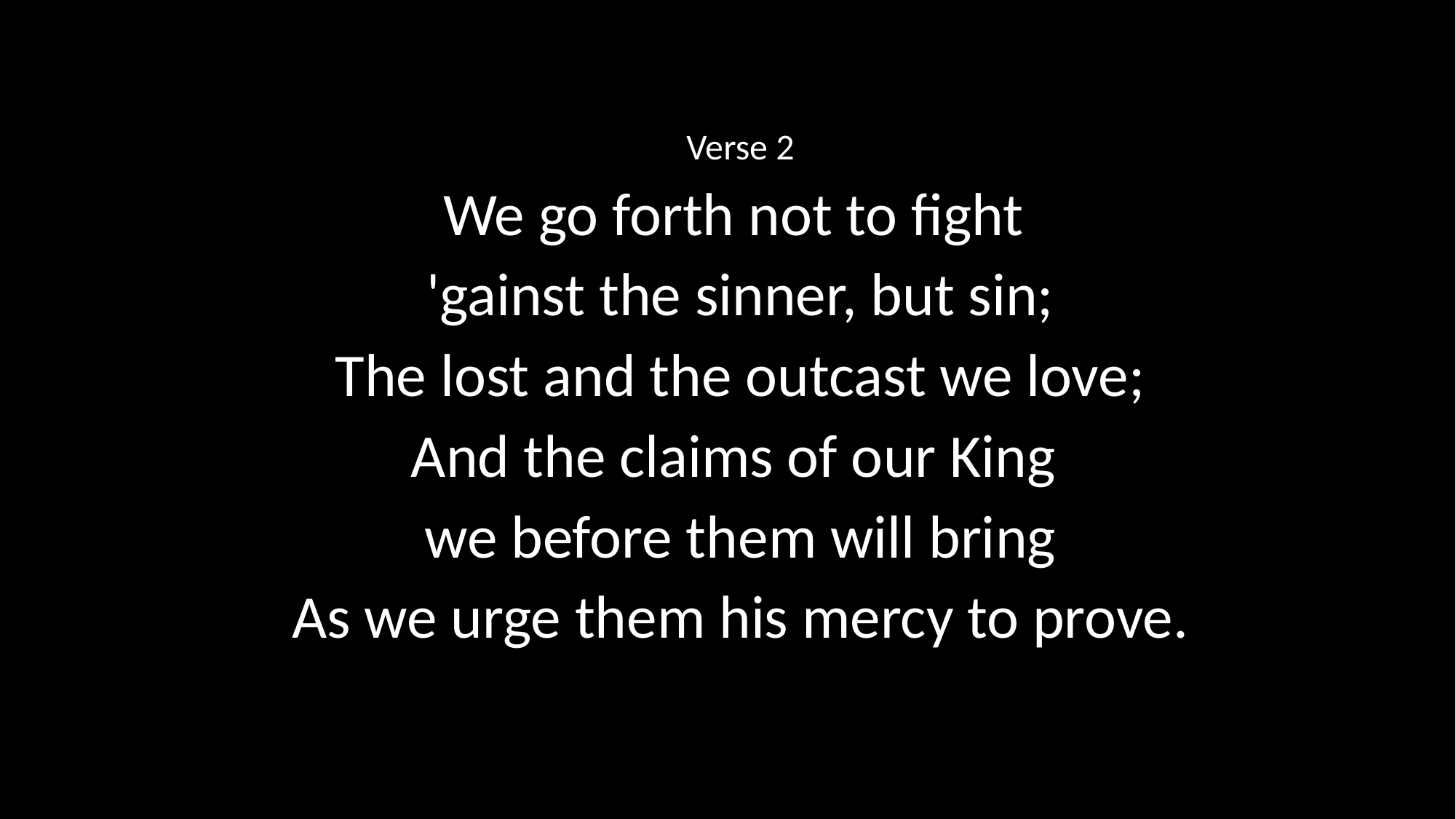

Verse 2
We go forth not to fight
'gainst the sinner, but sin;
The lost and the outcast we love;
And the claims of our King
we before them will bring
As we urge them his mercy to prove.